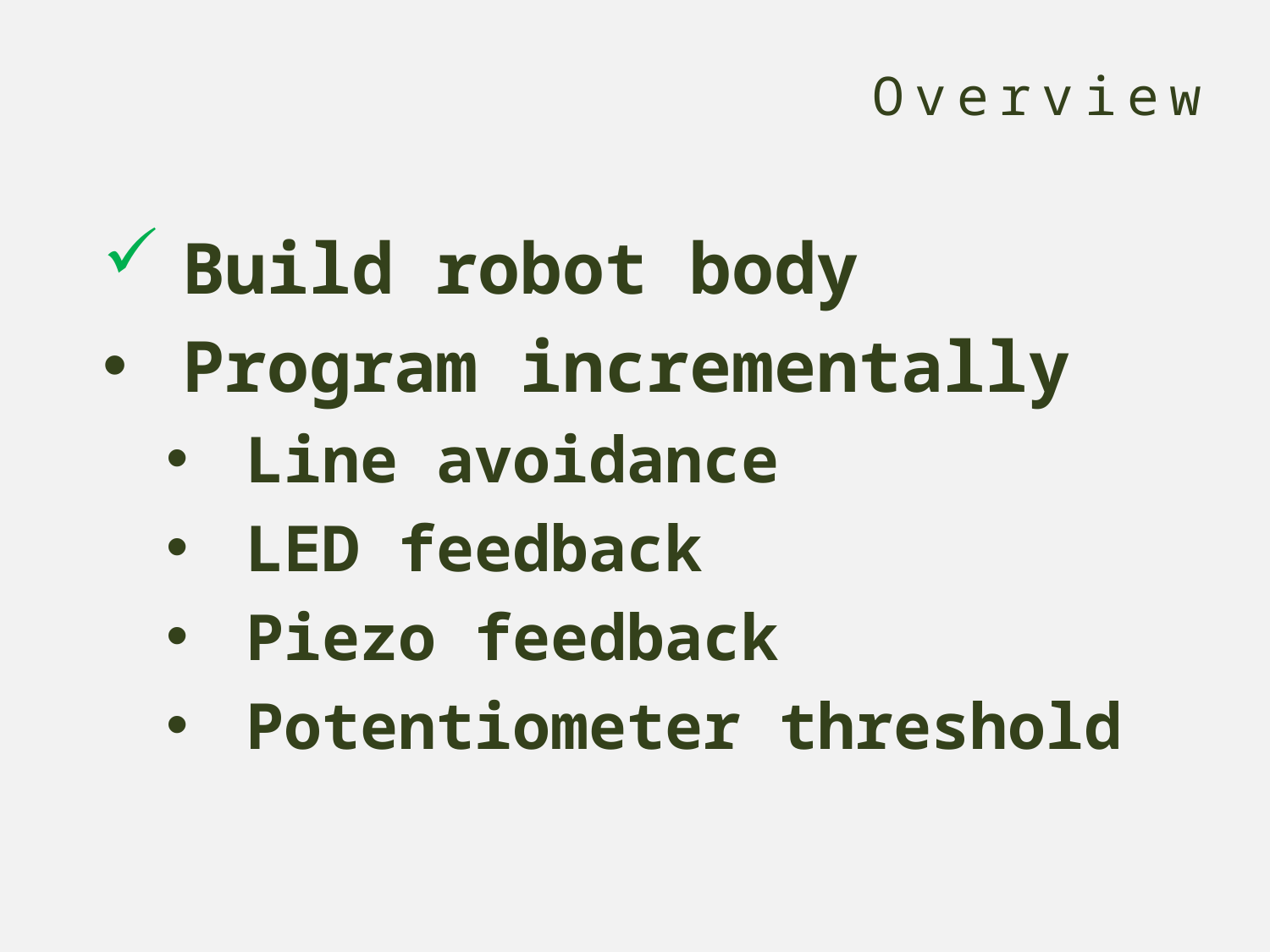

Overview
Build robot body
Program incrementally
Line avoidance
LED feedback
Piezo feedback
Potentiometer threshold